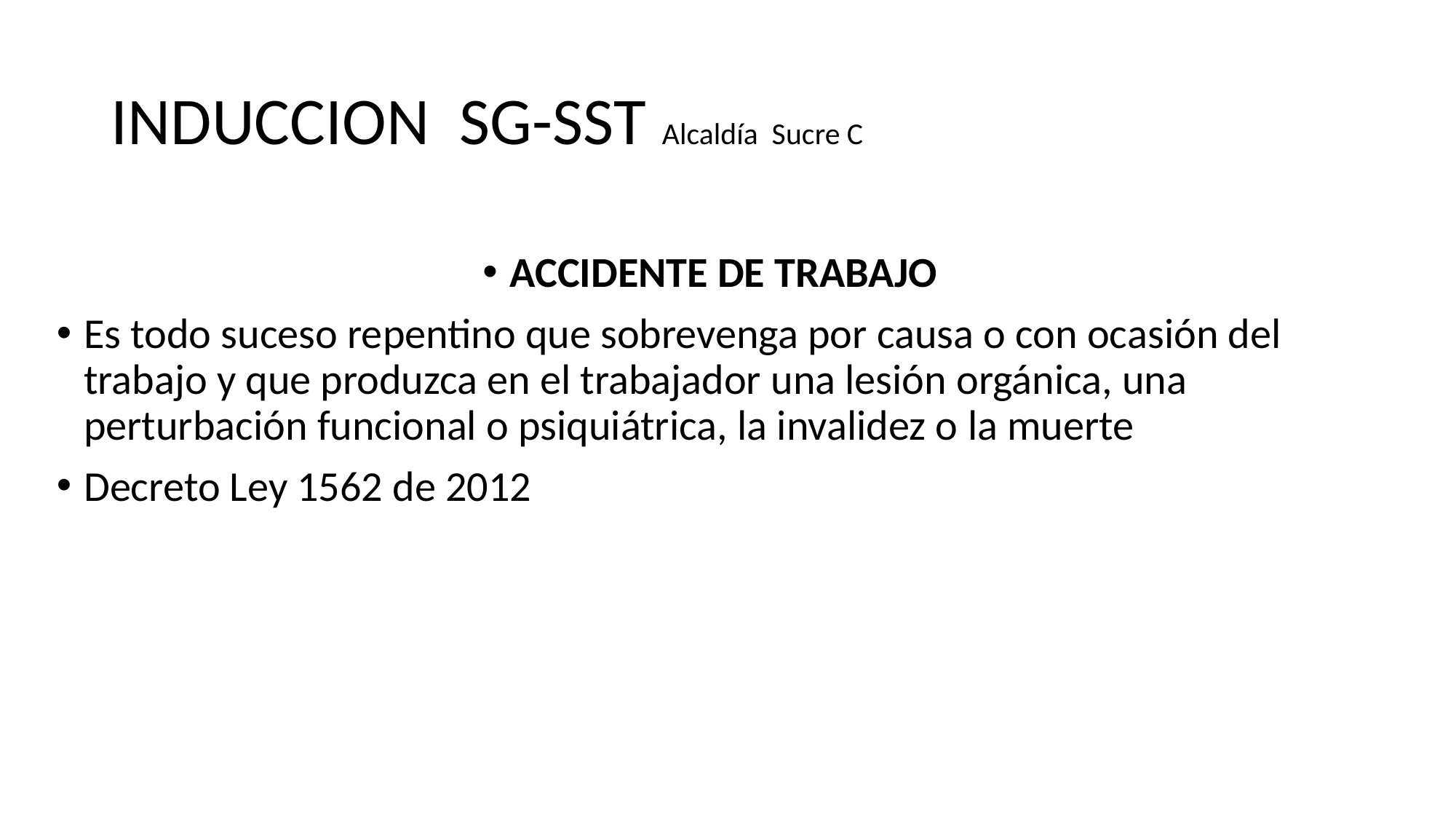

# INDUCCION  SG-SST Alcaldía  Sucre C
ACCIDENTE DE TRABAJO
Es todo suceso repentino que sobrevenga por causa o con ocasión del trabajo y que produzca en el trabajador una lesión orgánica, una perturbación funcional o psiquiátrica, la invalidez o la muerte
Decreto Ley 1562 de 2012